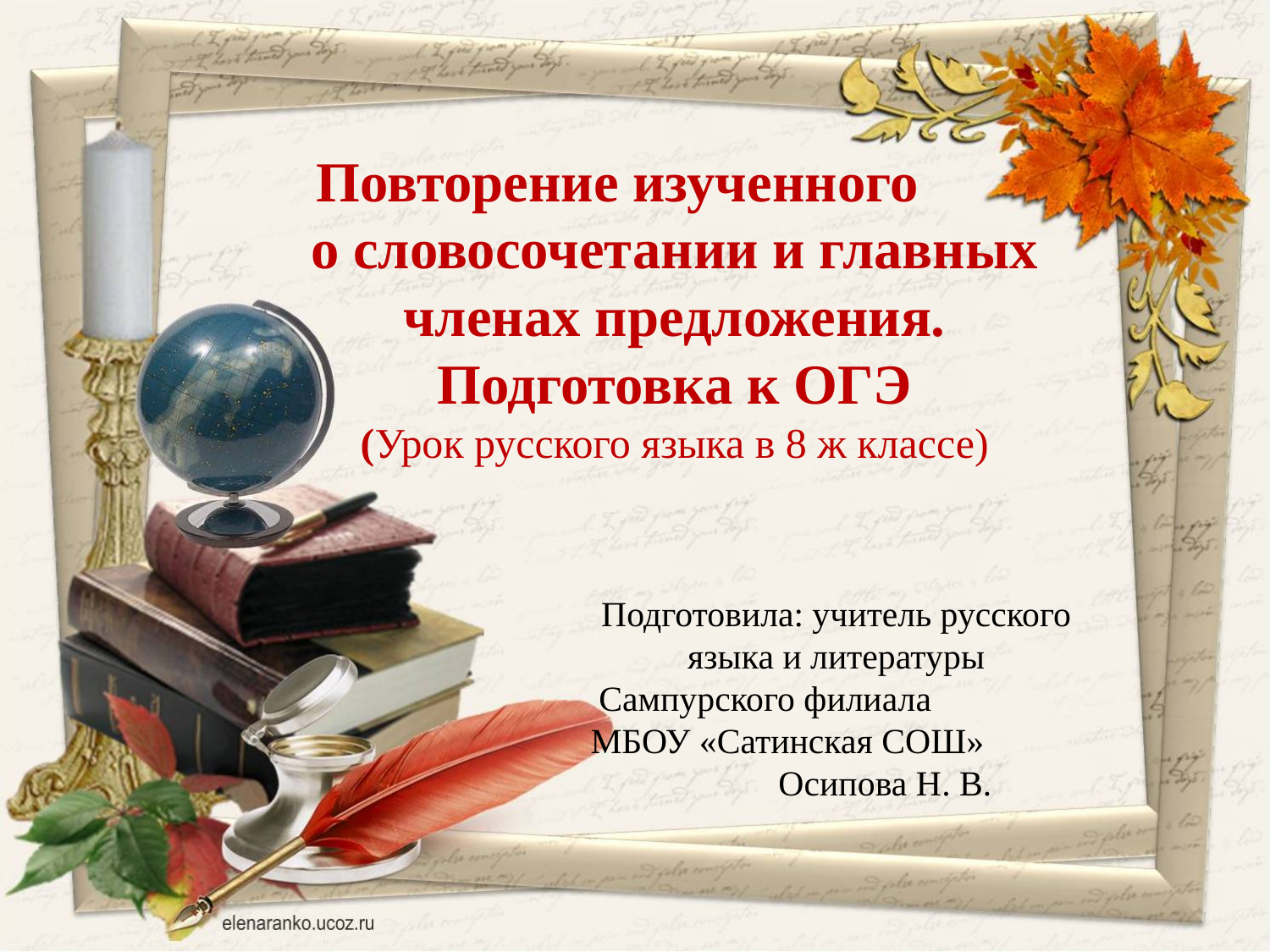

Повторение изученного         о словосочетании и главных членах предложения. Подготовка к ОГЭ
(Урок русского языка в 8 ж классе)

Подготовила: учитель русского языка и литературы Сампурского филиала                 МБОУ «Сатинская СОШ»                       Осипова Н. В.